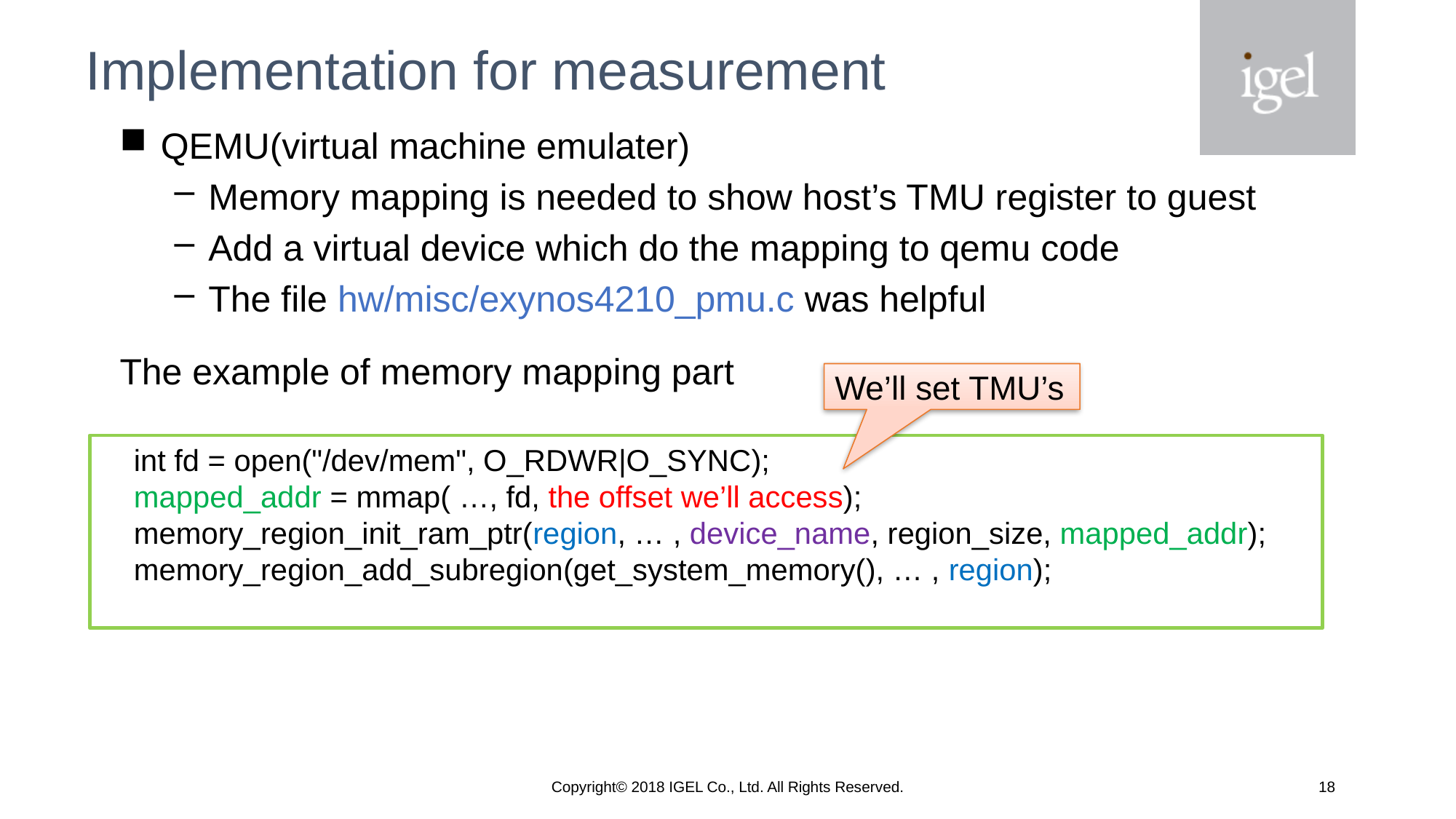

# Implementation for measurement
QEMU(virtual machine emulater)
Memory mapping is needed to show host’s TMU register to guest
Add a virtual device which do the mapping to qemu code
The file hw/misc/exynos4210_pmu.c was helpful
The example of memory mapping part
We’ll set TMU’s
    int fd = open("/dev/mem", O_RDWR|O_SYNC);
    mapped_addr = mmap( …, fd, the offset we’ll access);
    memory_region_init_ram_ptr(region, … , device_name, region_size, mapped_addr);
    memory_region_add_subregion(get_system_memory(), … , region);

Copyright© 2018 IGEL Co., Ltd. All Rights Reserved.
18